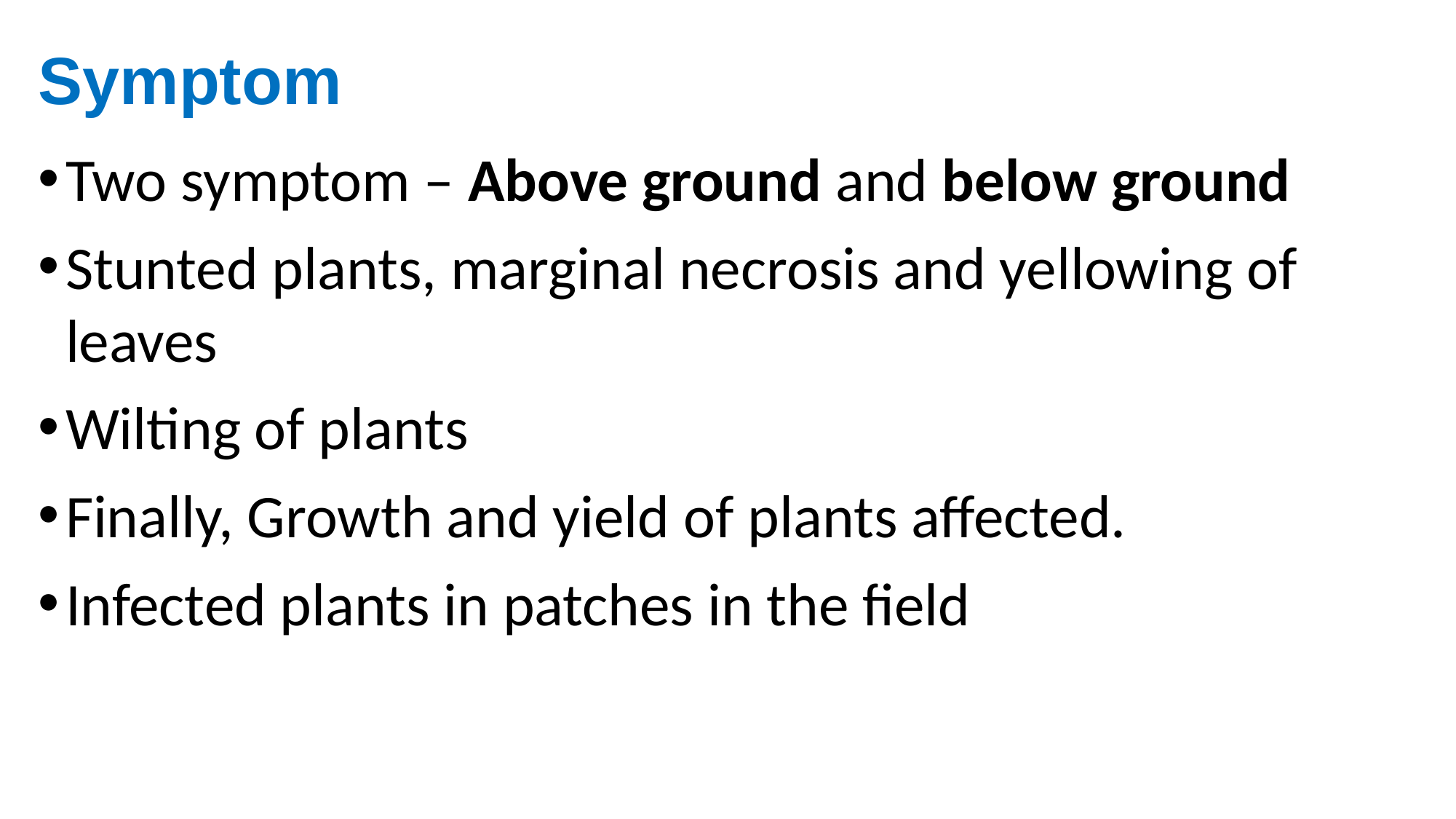

# Symptom
Two symptom – Above ground and below ground
Stunted plants, marginal necrosis and yellowing of leaves
Wilting of plants
Finally, Growth and yield of plants affected.
Infected plants in patches in the field